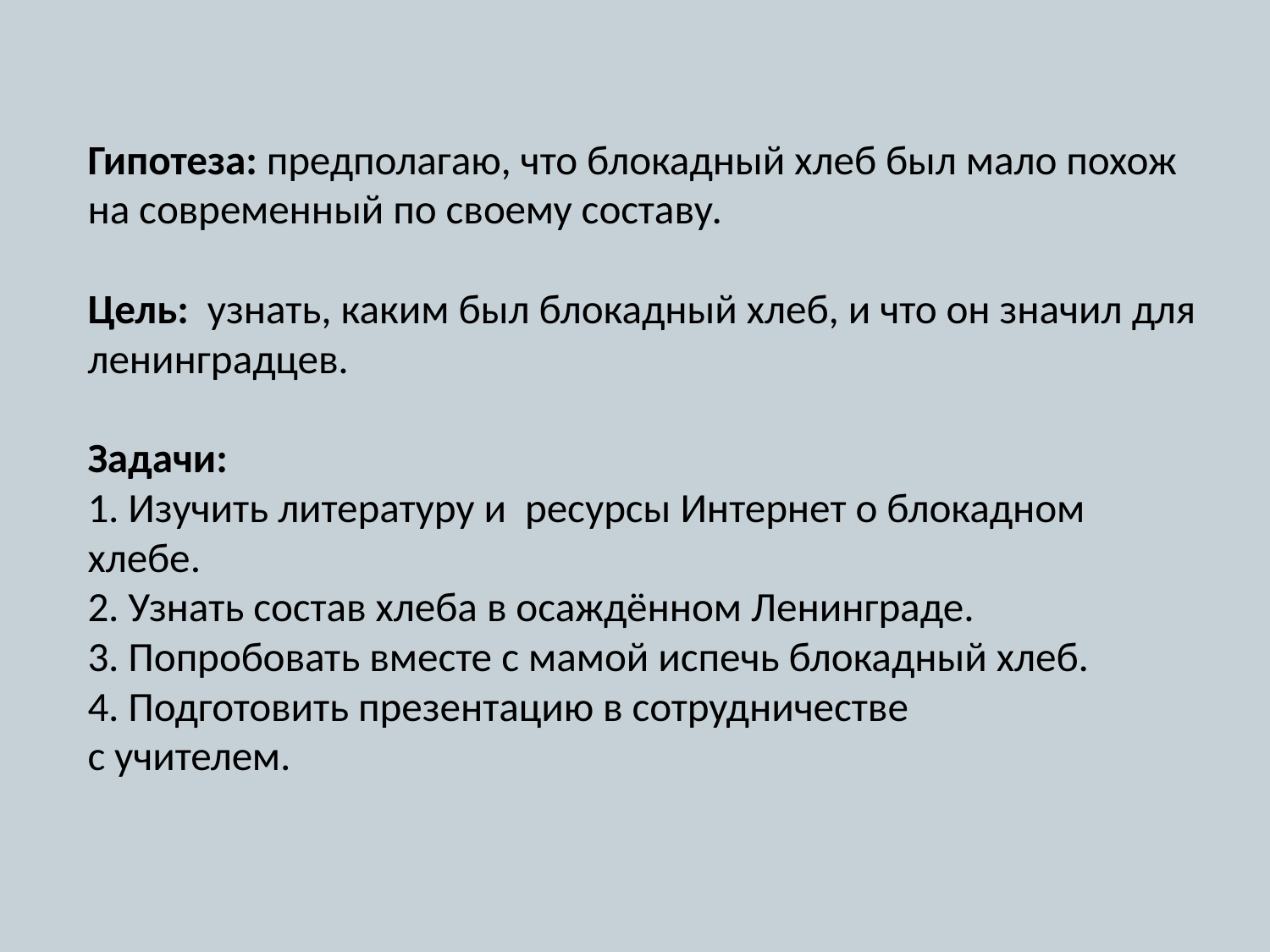

# Гипотеза: предполагаю, что блокадный хлеб был мало похож на современный по своему составу. Цель:  узнать, каким был блокадный хлеб, и что он значил для ленинградцев. Задачи: 1. Изучить литературу и  ресурсы Интернет о блокадном хлебе. 2. Узнать состав хлеба в осаждённом Ленинграде. 3. Попробовать вместе с мамой испечь блокадный хлеб. 4. Подготовить презентацию в сотрудничестве с учителем.